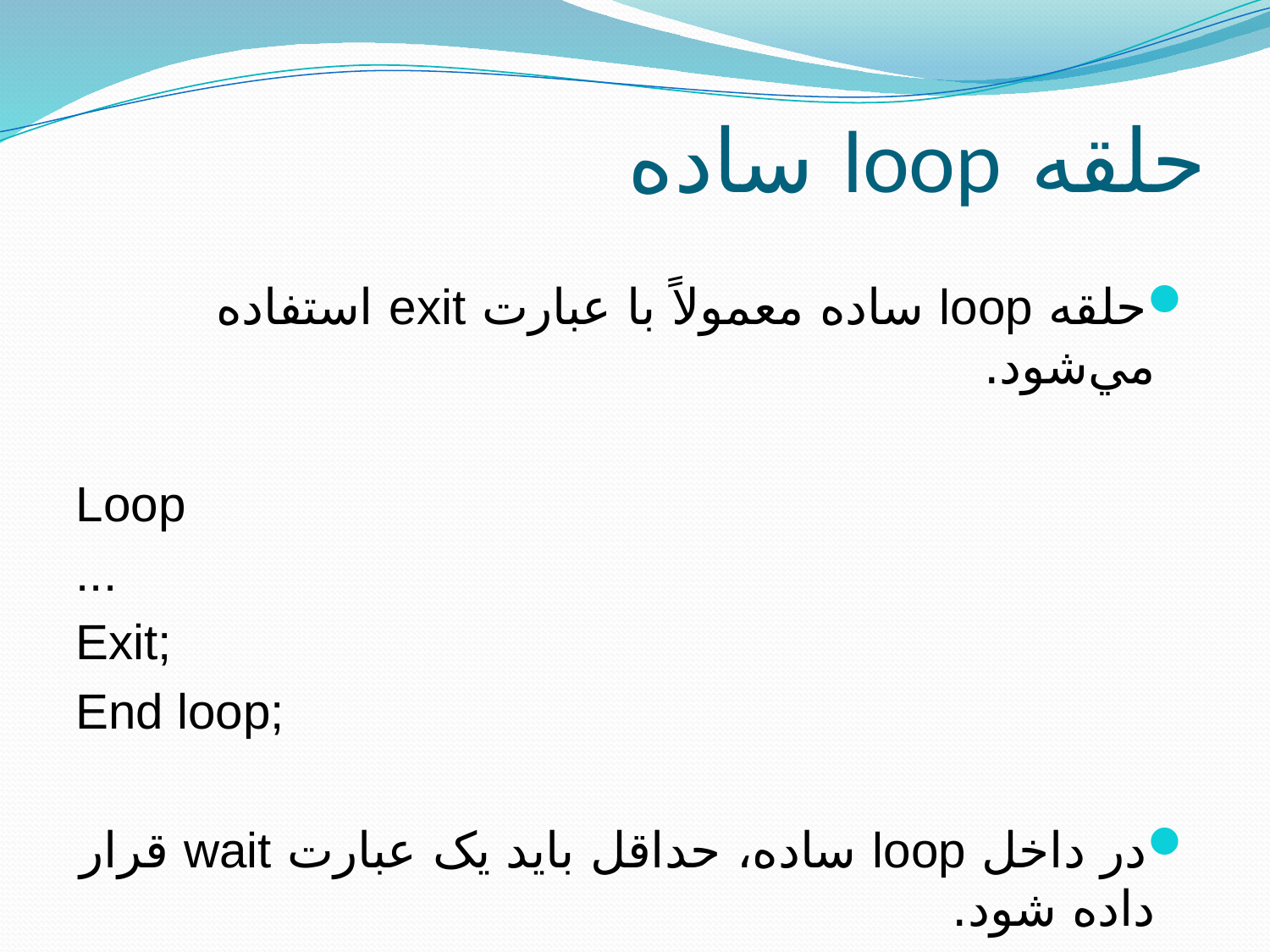

# حلقه loop ساده
حلقه loop ساده معمولاً با عبارت exit استفاده مي‌شود.

Loop
...
Exit;
End loop;

در داخل loop ساده، حداقل بايد يک عبارت wait قرار داده شود.